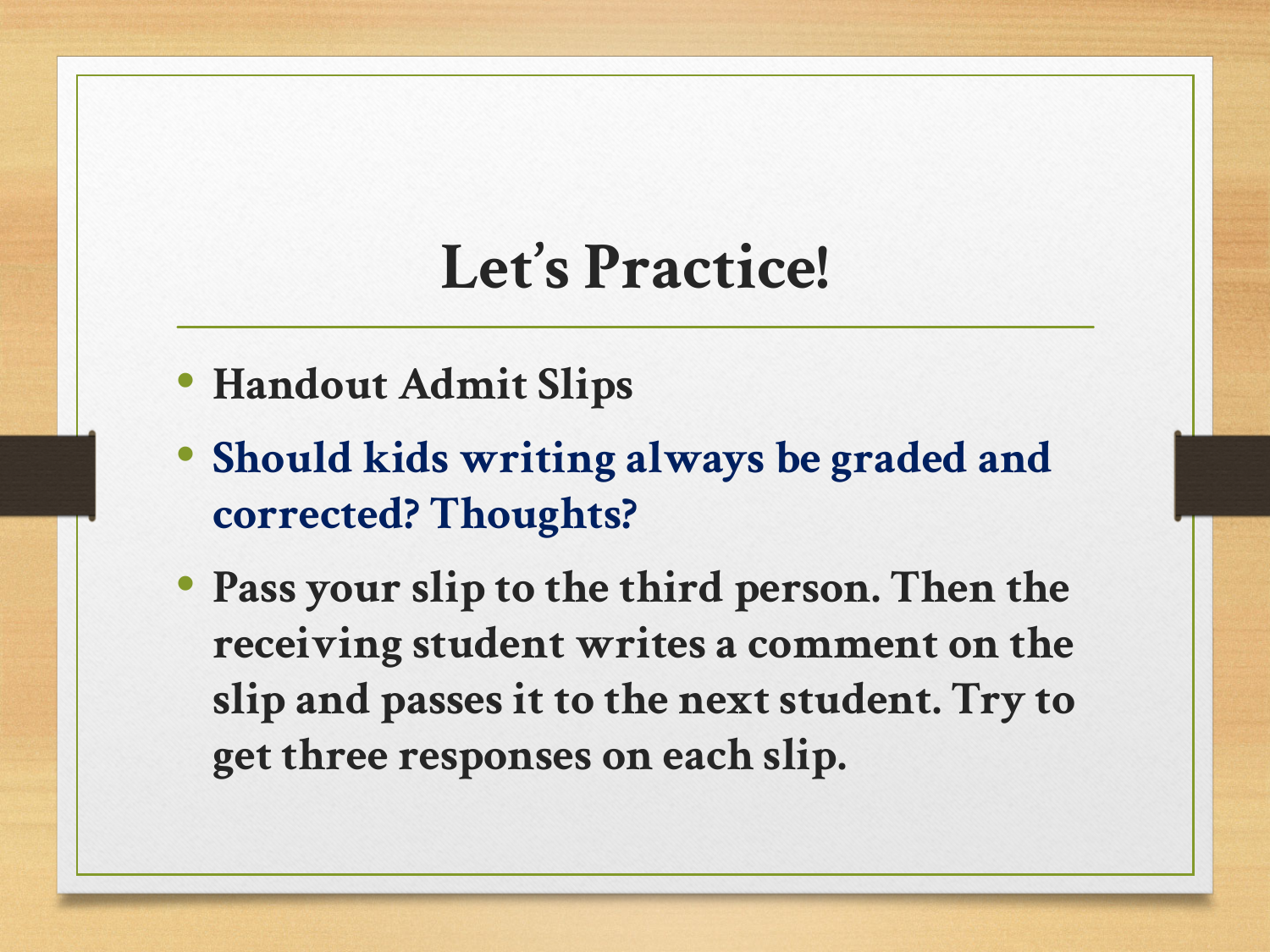

# Let’s Practice!
Handout Admit Slips
Should kids writing always be graded and corrected? Thoughts?
Pass your slip to the third person. Then the receiving student writes a comment on the slip and passes it to the next student. Try to get three responses on each slip.